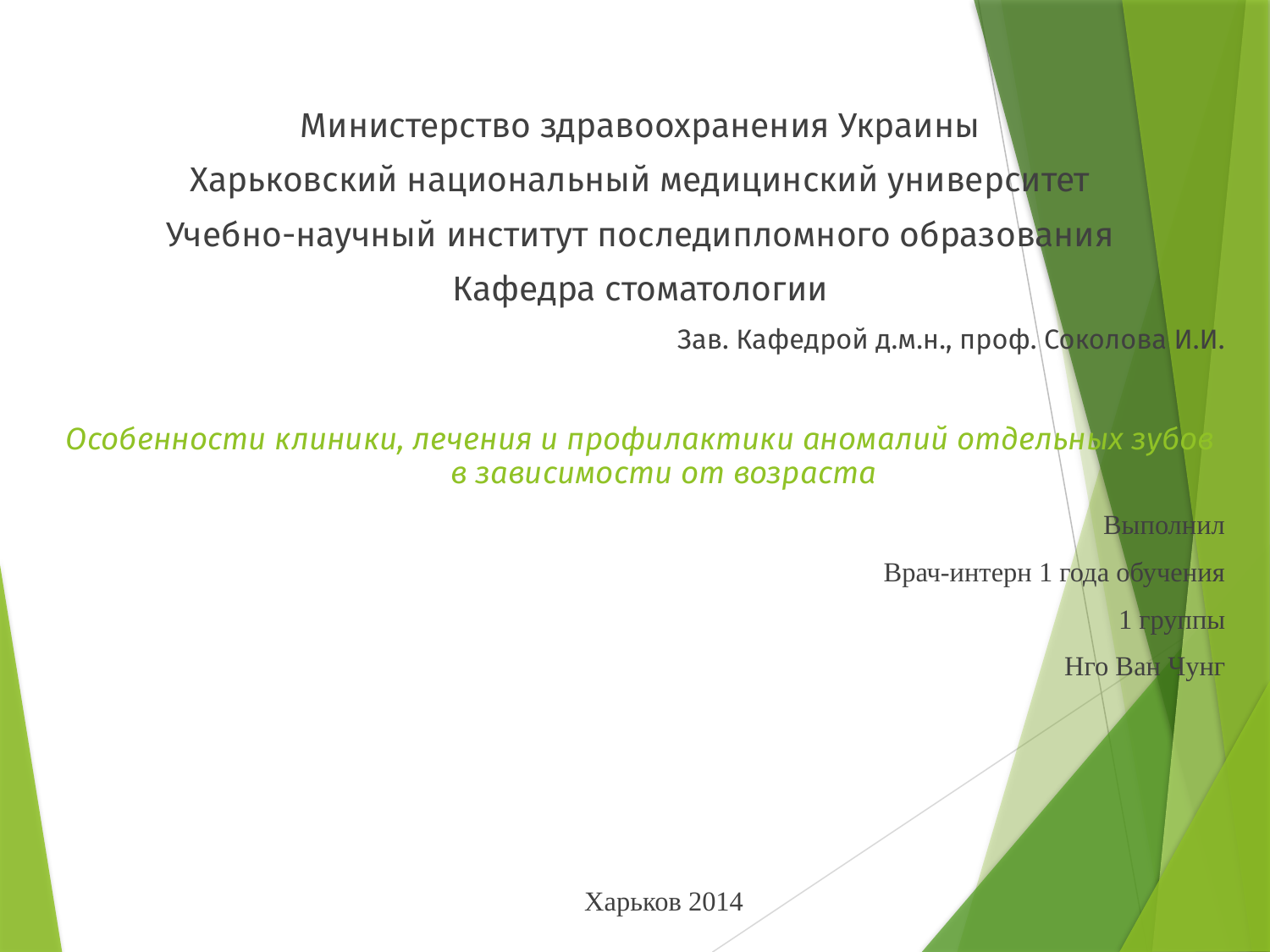

Министерство здравоохранения Украины
Харьковский национальный медицинский университет
Учебно-научный институт последипломного образования
Кафедра стоматологии
Зав. Кафедрой д.м.н., проф. Соколова И.И.

Особенности клиники, лечения и профилактики аномалий отдельных зубов в зависимости от возраста
							Выполнил
                                                                                                           Врач-интерн 1 года обучения
                                                                                                           1 группы
                                                                                                            Нго Ван Чунг

					Харьков 2014